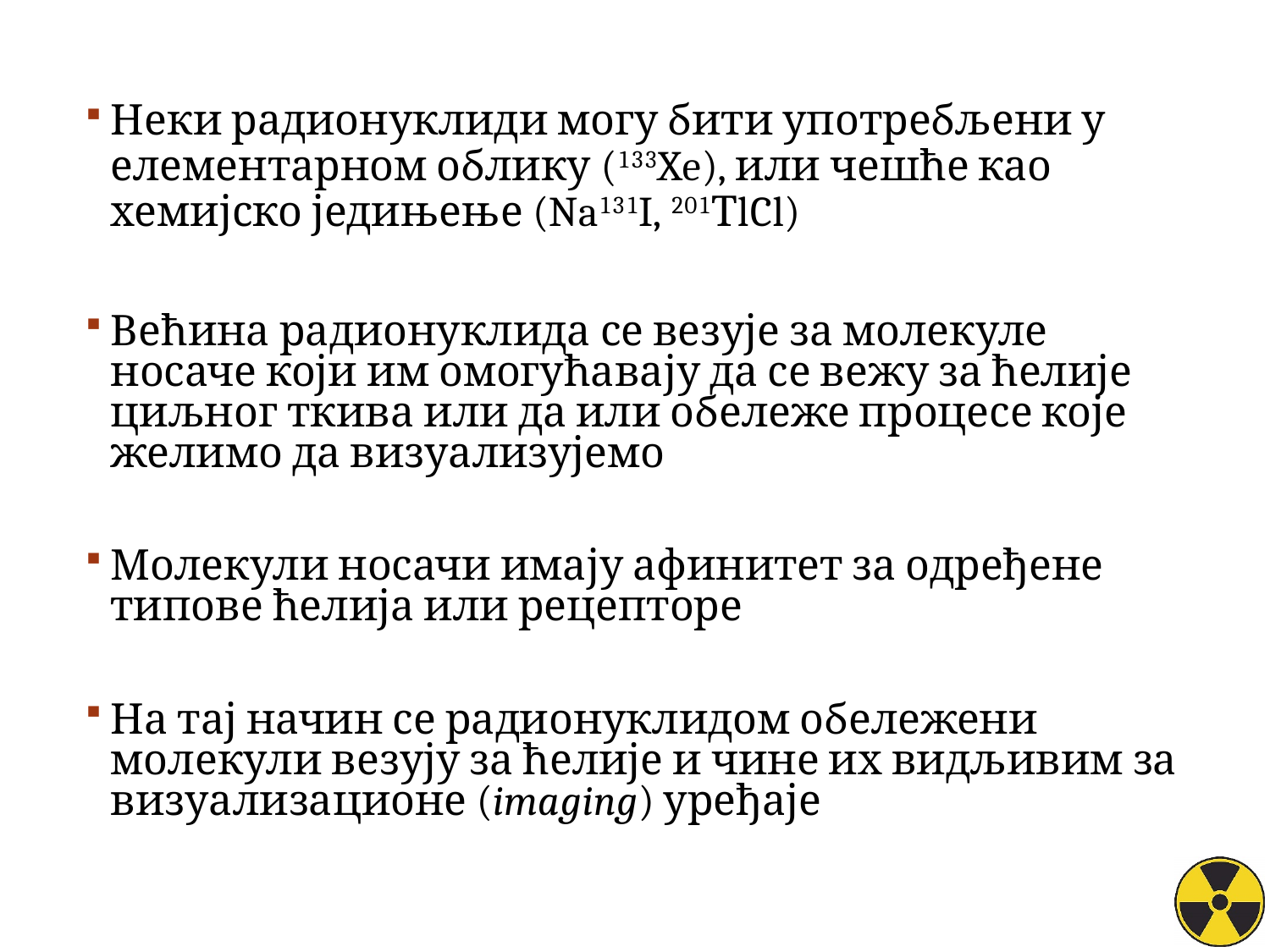

Неки радионуклиди могу бити употребљени у елементарном облику (133Xe), или чешће као хемијско једињење (Na131I, 201ТlCl)

Већина радионуклида се везује за молекуле носаче који им омогућавају да се вежу за ћелије циљног ткива или да или обележе процесе које желимо да визуализујемо

Молекули носачи имају афинитет за одређене типове ћелија или рецепторе

На тај начин се радионуклидом обележени молекули везују за ћелије и чине их видљивим за визуализационе (imaging) уређаје